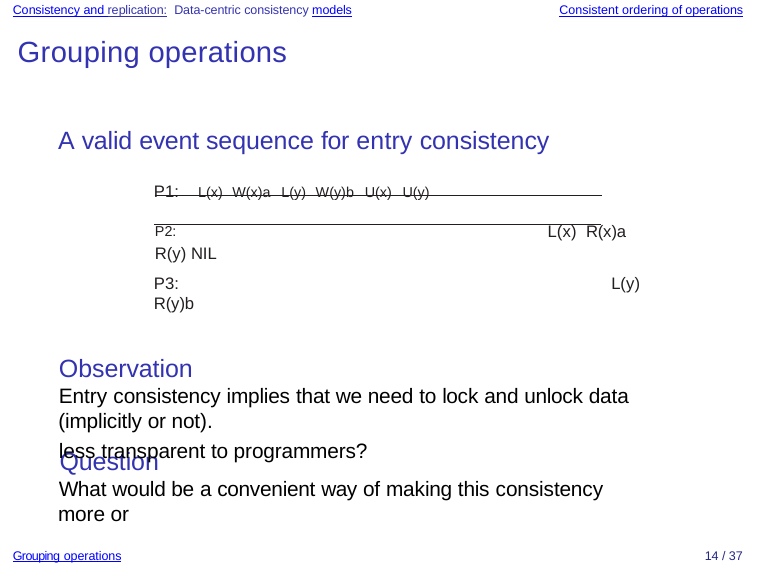

Consistency and replication: Data-centric consistency models
Consistent ordering of operations
Grouping operations

A valid event sequence for entry consistency
P1:    L(x) W(x)a L(y) W(y)b U(x) U(y)
P2:	L(x) R(x)a	R(y) NIL
P3:	L(y) R(y)b

Observation
Entry consistency implies that we need to lock and unlock data  (implicitly or not).
Question
What would be a convenient way of making this consistency more or

less transparent to programmers?
Grouping operations
14 / 37